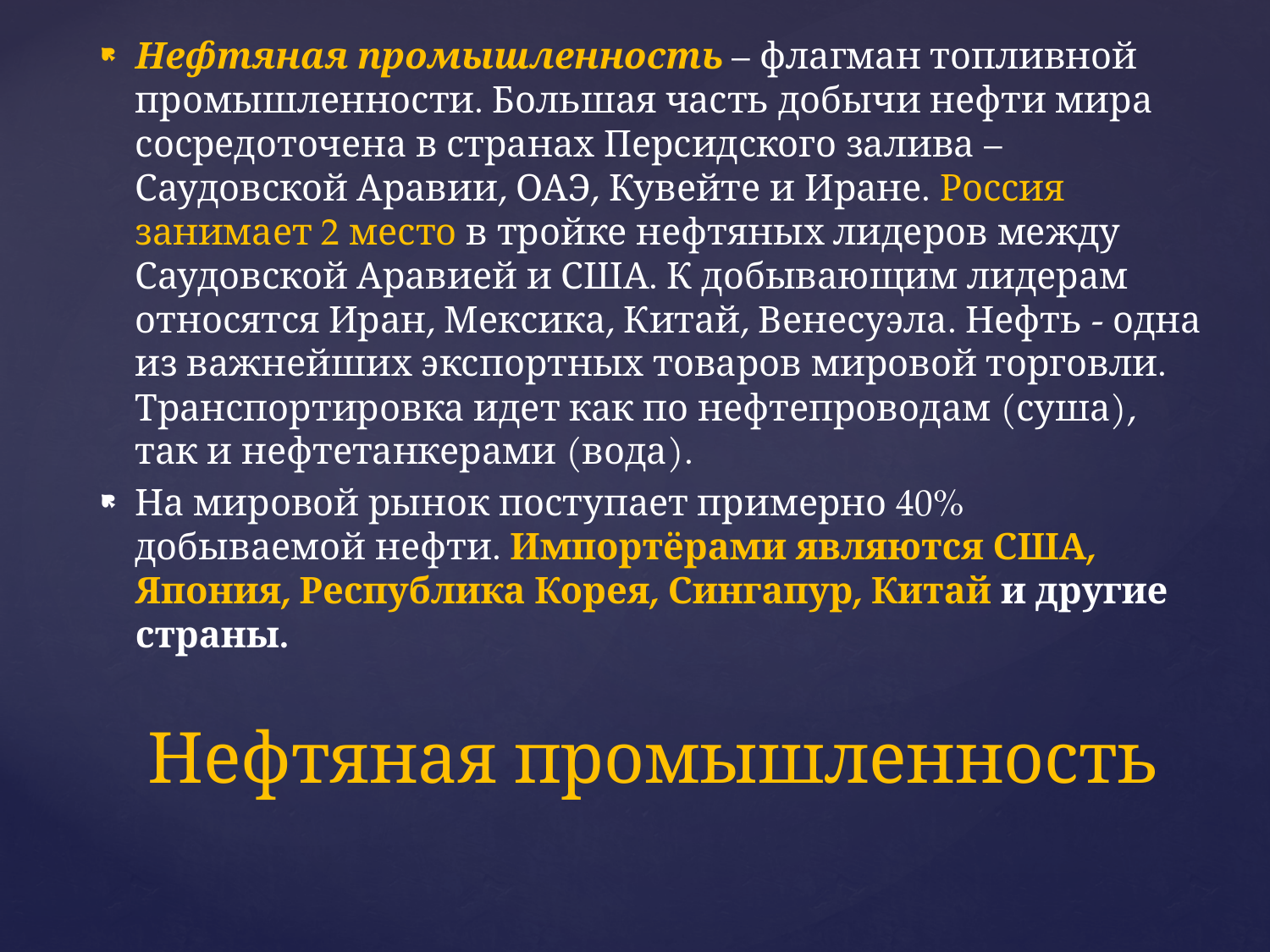

Нефтяная промышленность – флагман топливной промышленности. Большая часть добычи нефти мира сосредоточена в странах Персидского залива – Саудовской Аравии, ОАЭ, Кувейте и Иране. Россия занимает 2 место в тройке нефтяных лидеров между Саудовской Аравией и США. К добывающим лидерам относятся Иран, Мексика, Китай, Венесуэла. Нефть - одна из важнейших экспортных товаров мировой торговли. Транспортировка идет как по нефтепроводам (суша), так и нефтетанкерами (вода).
На мировой рынок поступает примерно 40% добываемой нефти. Импортёрами являются США, Япония, Республика Корея, Сингапур, Китай и другие страны.

# Нефтяная промышленность